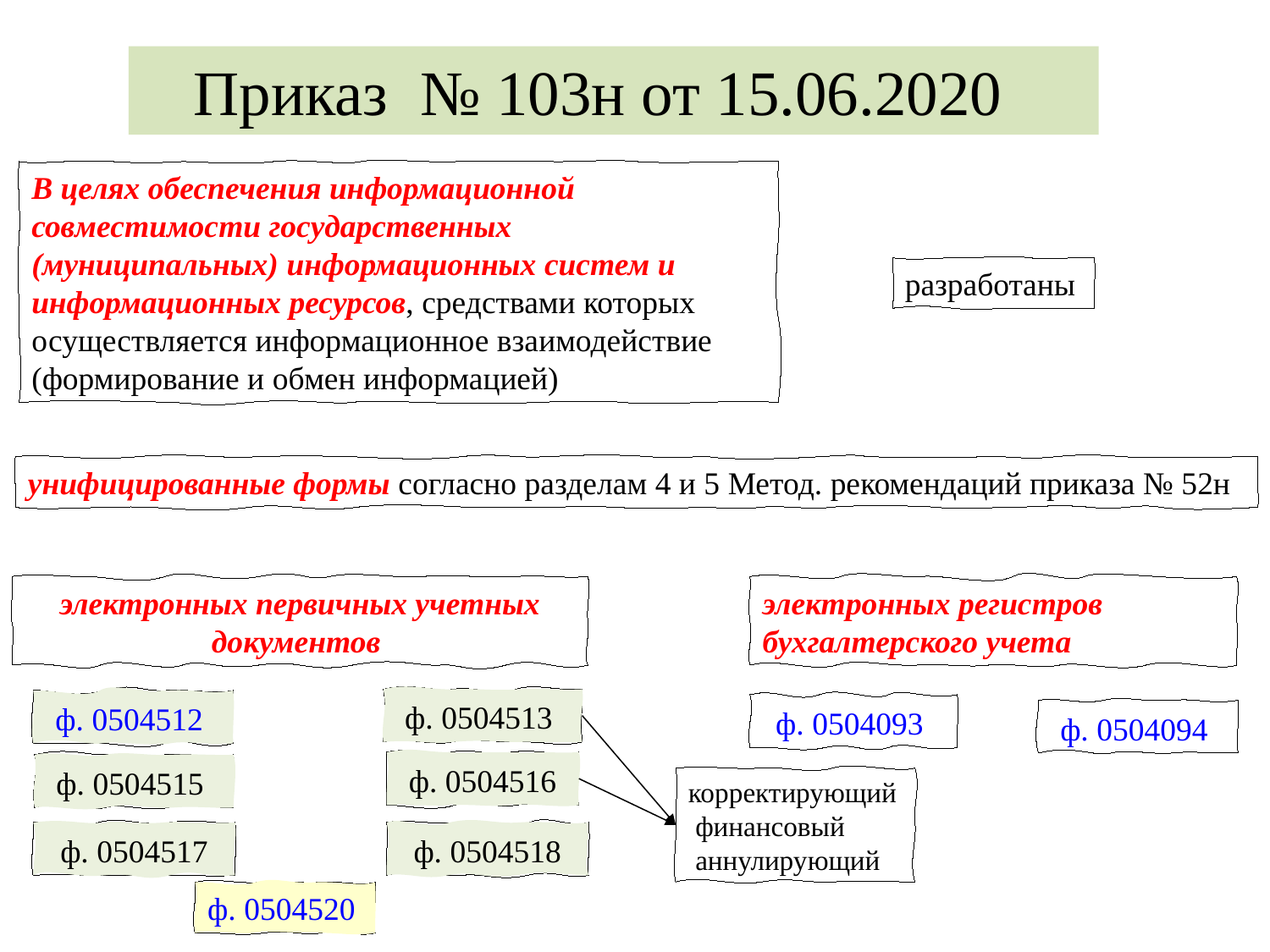

Приказ  № 103н от 15.06.2020
В целях обеспечения информационной совместимости государственных (муниципальных) информационных систем и информационных ресурсов, средствами которых осуществляется информационное взаимодействие (формирование и обмен информацией)
разработаны
унифицированные формы согласно разделам 4 и 5 Метод. рекомендаций приказа № 52н
электронных первичных учетных документов
электронных регистров бухгалтерского учета
ф. 0504513
ф. 0504512
ф. 0504093
ф. 0504094
ф. 0504516
ф. 0504515
корректирующий
 финансовый
 аннулирующий
ф. 0504517
ф. 0504518
ф. 0504520